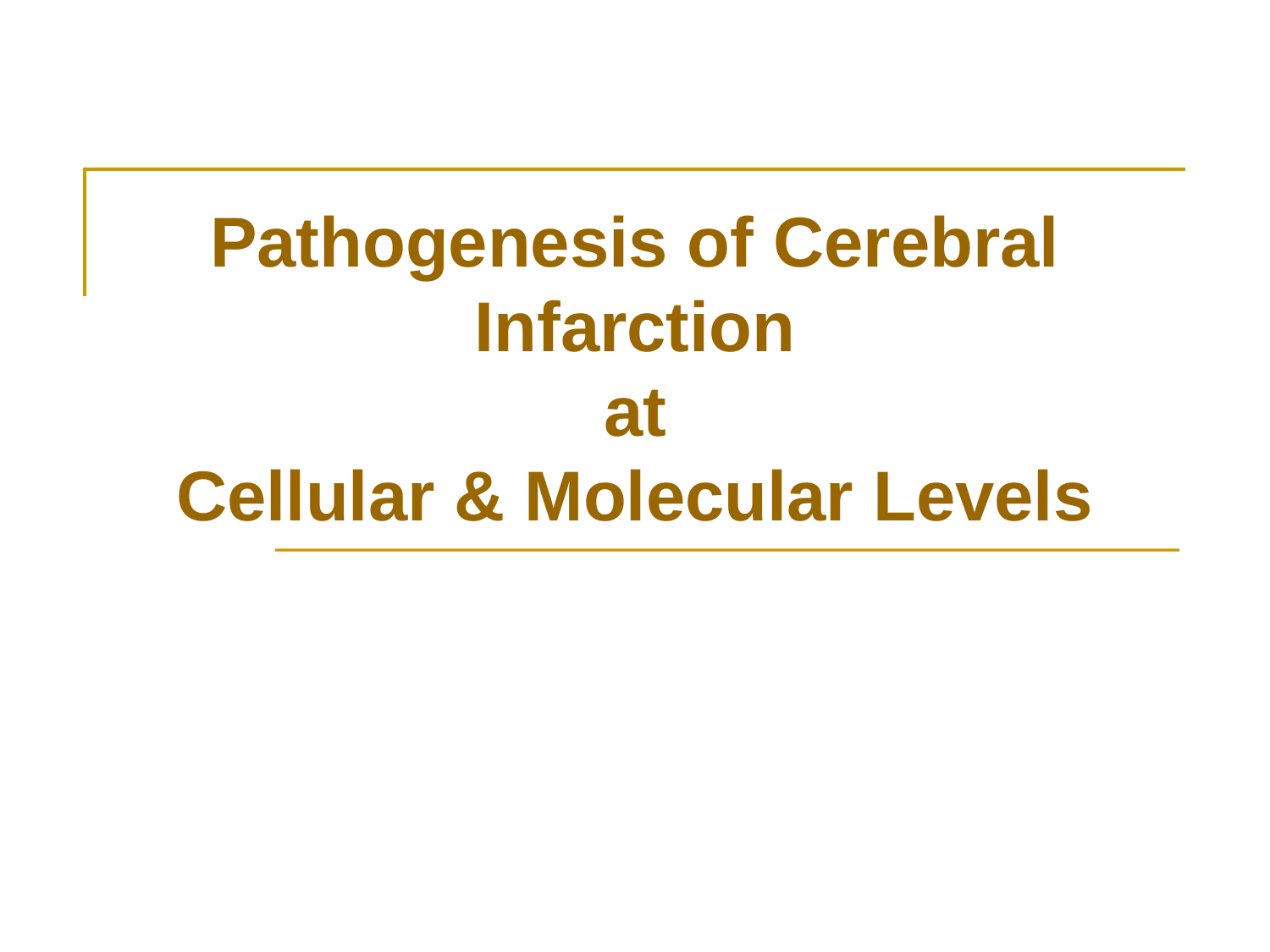

# Pathogenesis of Cerebral Infarction at Cellular & Molecular Levels